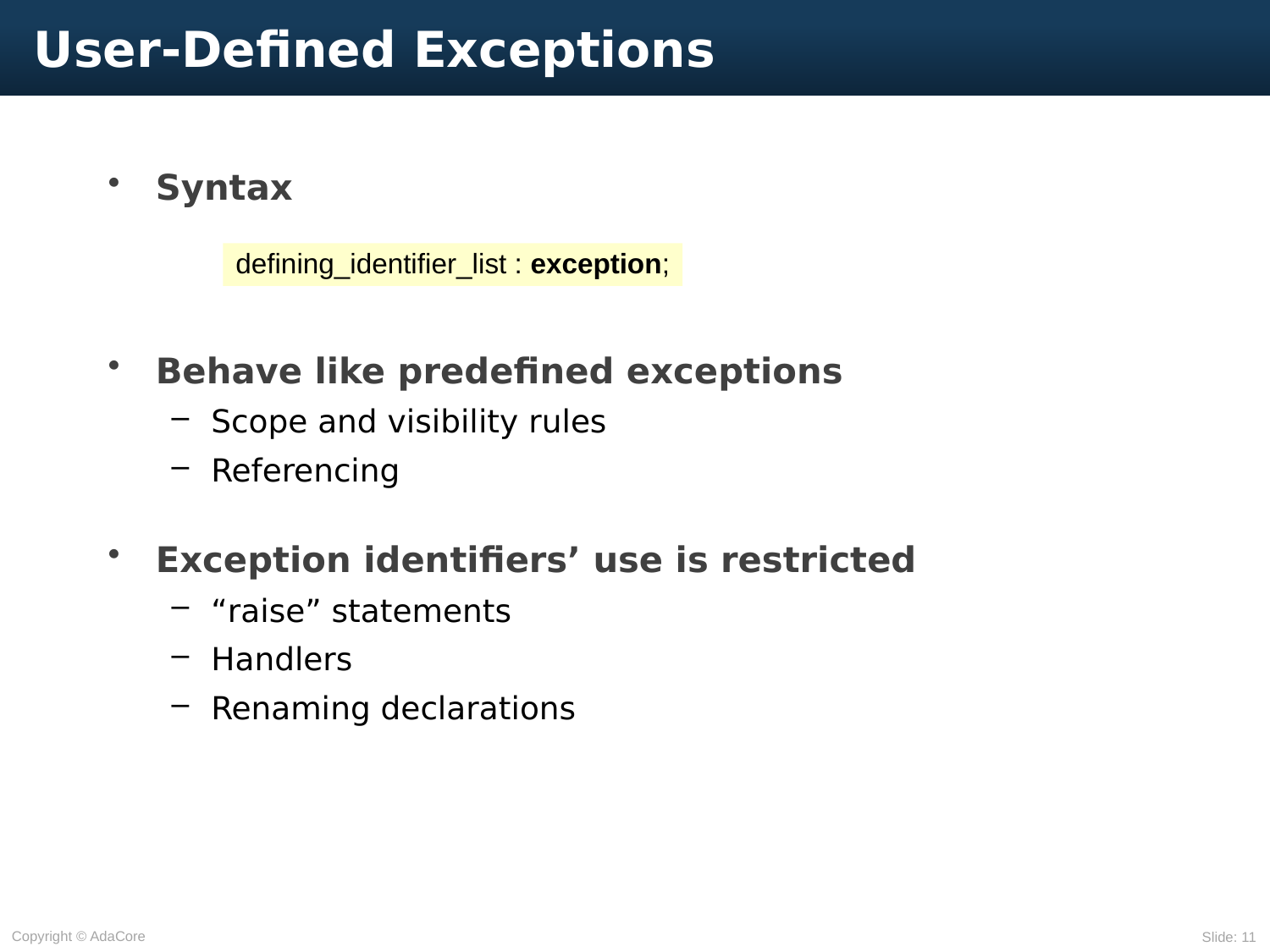

# User-Defined Exceptions
Syntax

Behave like predefined exceptions
Scope and visibility rules
Referencing
Exception identifiers’ use is restricted
“raise” statements
Handlers
Renaming declarations
defining_identifier_list : exception;